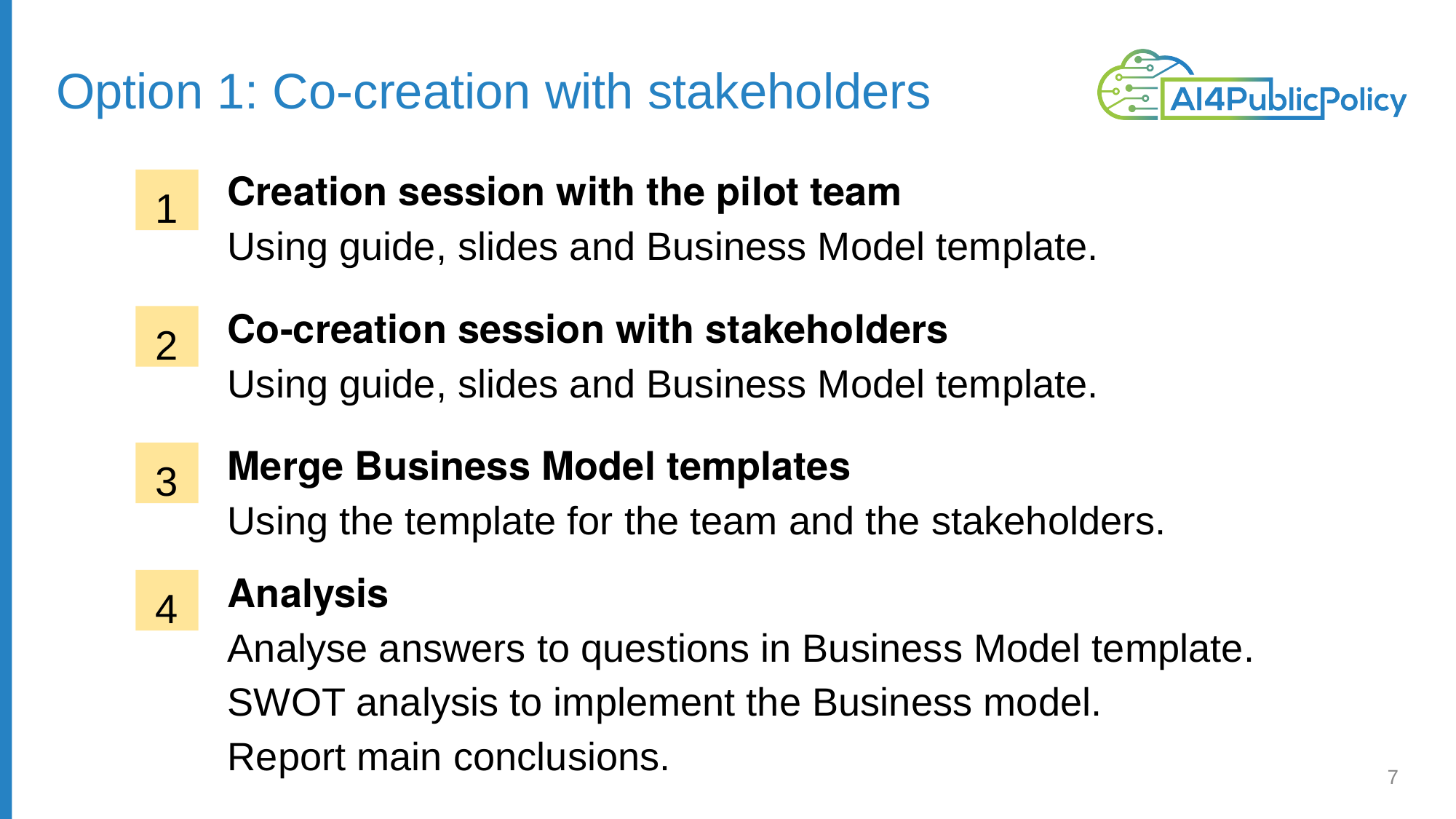

# Option 1: Co-creation with stakeholders
Creation session with the pilot team
Using guide, slides and Business Model template.

1
Co-creation session with stakeholders
Using guide, slides and Business Model template.

2
Merge Business Model templates
Using the template for the team and the stakeholders.

3
Analysis
Analyse answers to questions in Business Model template.
SWOT analysis to implement the Business model.
Report main conclusions.

4
7